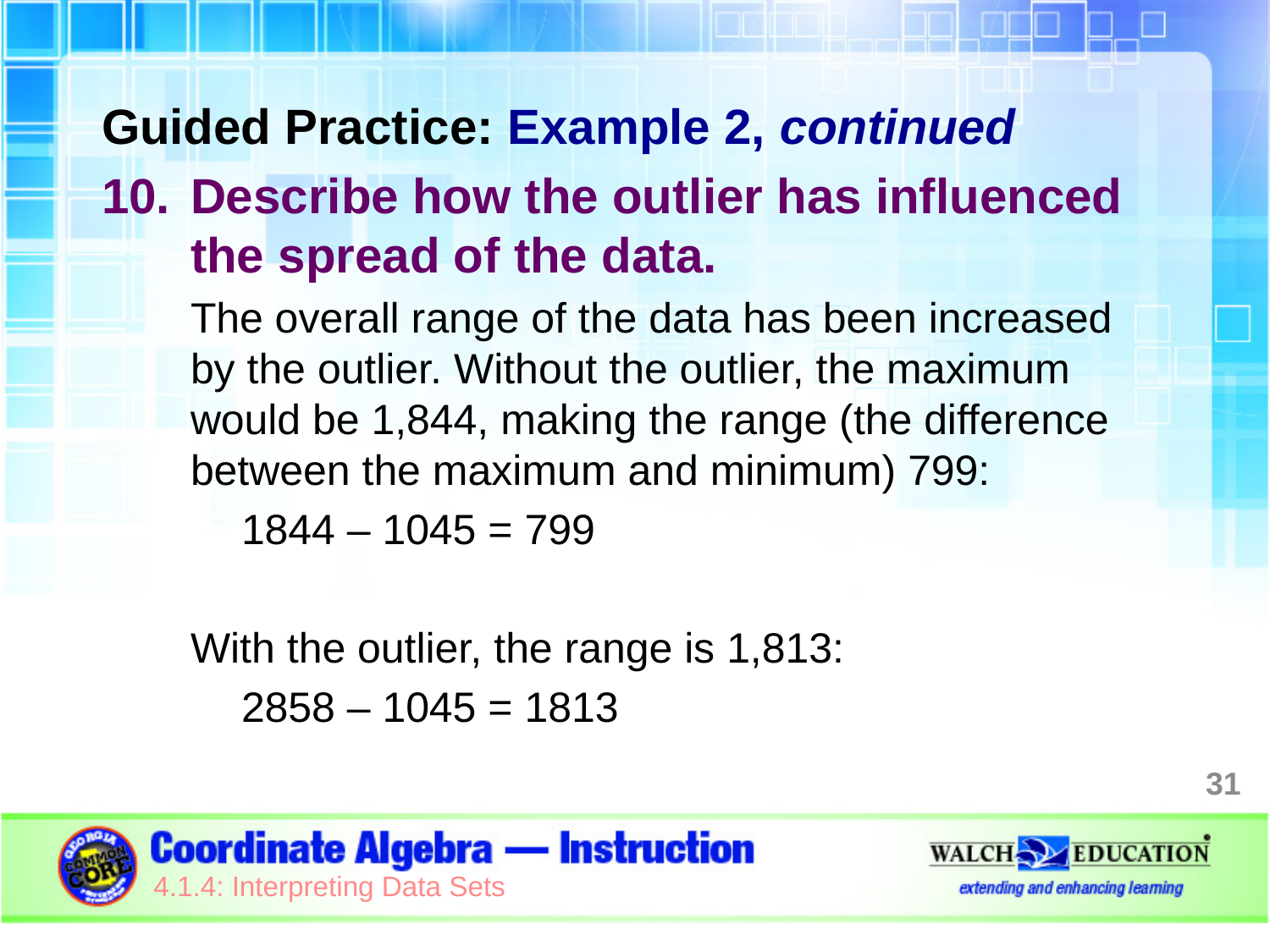

Guided Practice: Example 2, continued
Describe how the outlier has influenced the spread of the data.
The overall range of the data has been increased by the outlier. Without the outlier, the maximum would be 1,844, making the range (the difference between the maximum and minimum) 799:
1844 – 1045 = 799

With the outlier, the range is 1,813:
2858 – 1045 = 1813

31
4.1.4: Interpreting Data Sets